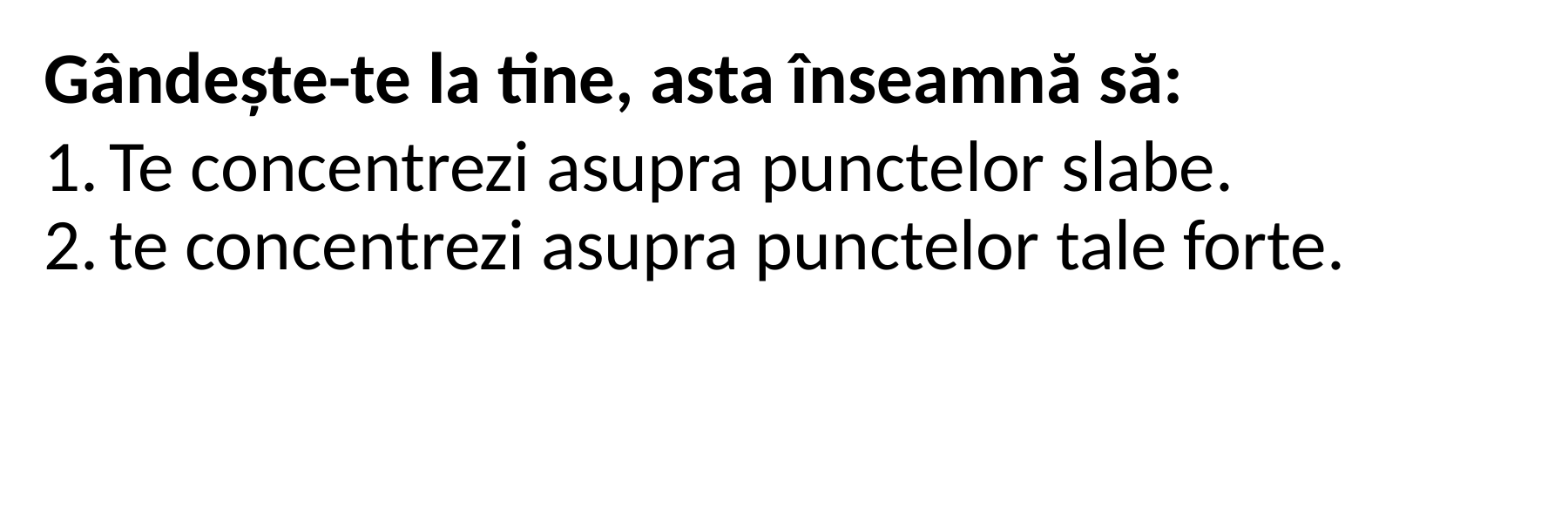

Gândește-te la tine, asta înseamnă să:
Te concentrezi asupra punctelor slabe.
te concentrezi asupra punctelor tale forte.